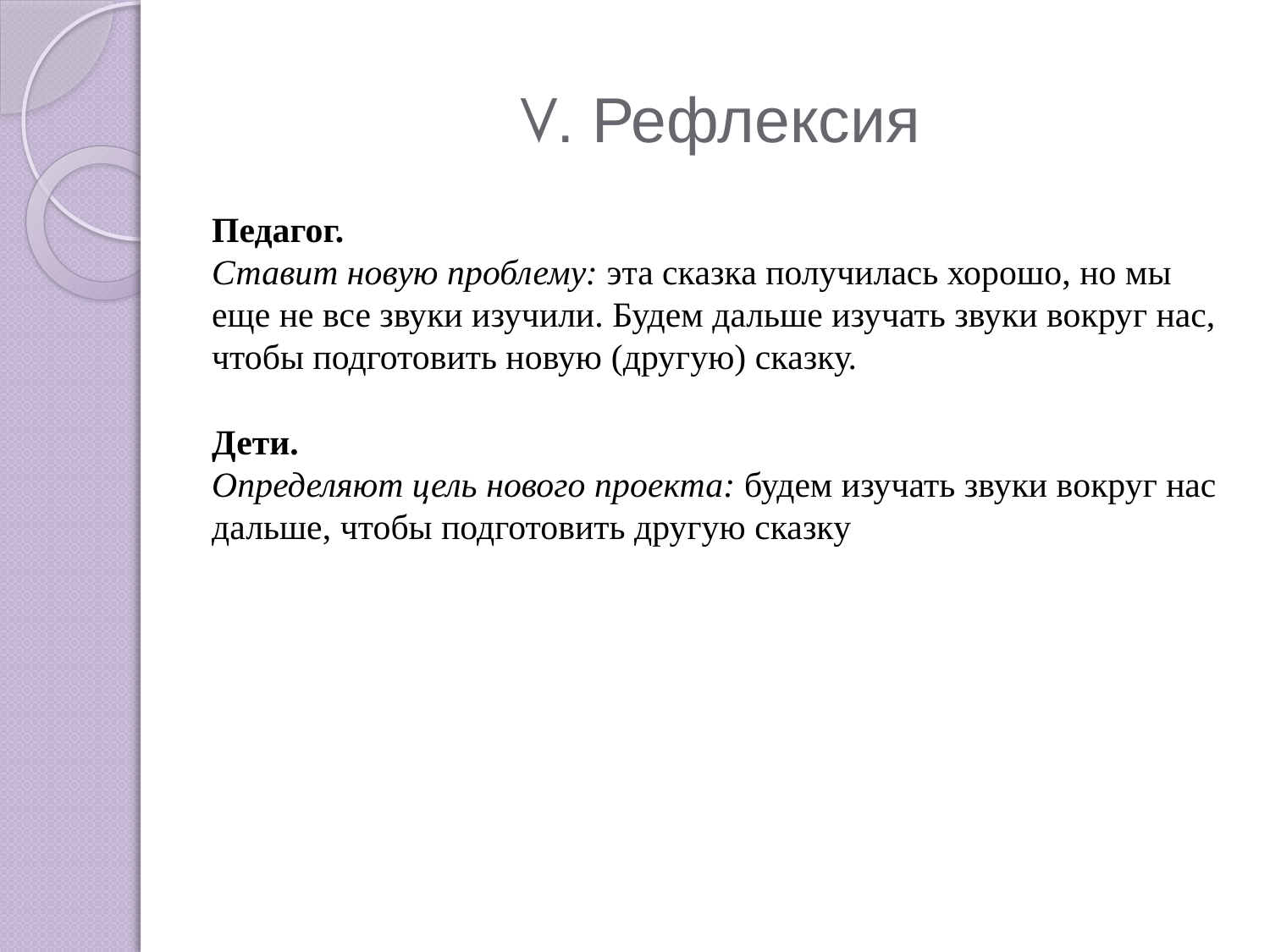

# V. Рефлексия
Педагог.
Ставит новую проблему: эта сказка получилась хорошо, но мы еще не все звуки изучили. Будем дальше изучать звуки вокруг нас, чтобы подготовить новую (другую) сказку.

Дети.
Определяют цель нового проекта: будем изучать звуки вокруг нас дальше, чтобы подготовить другую сказку